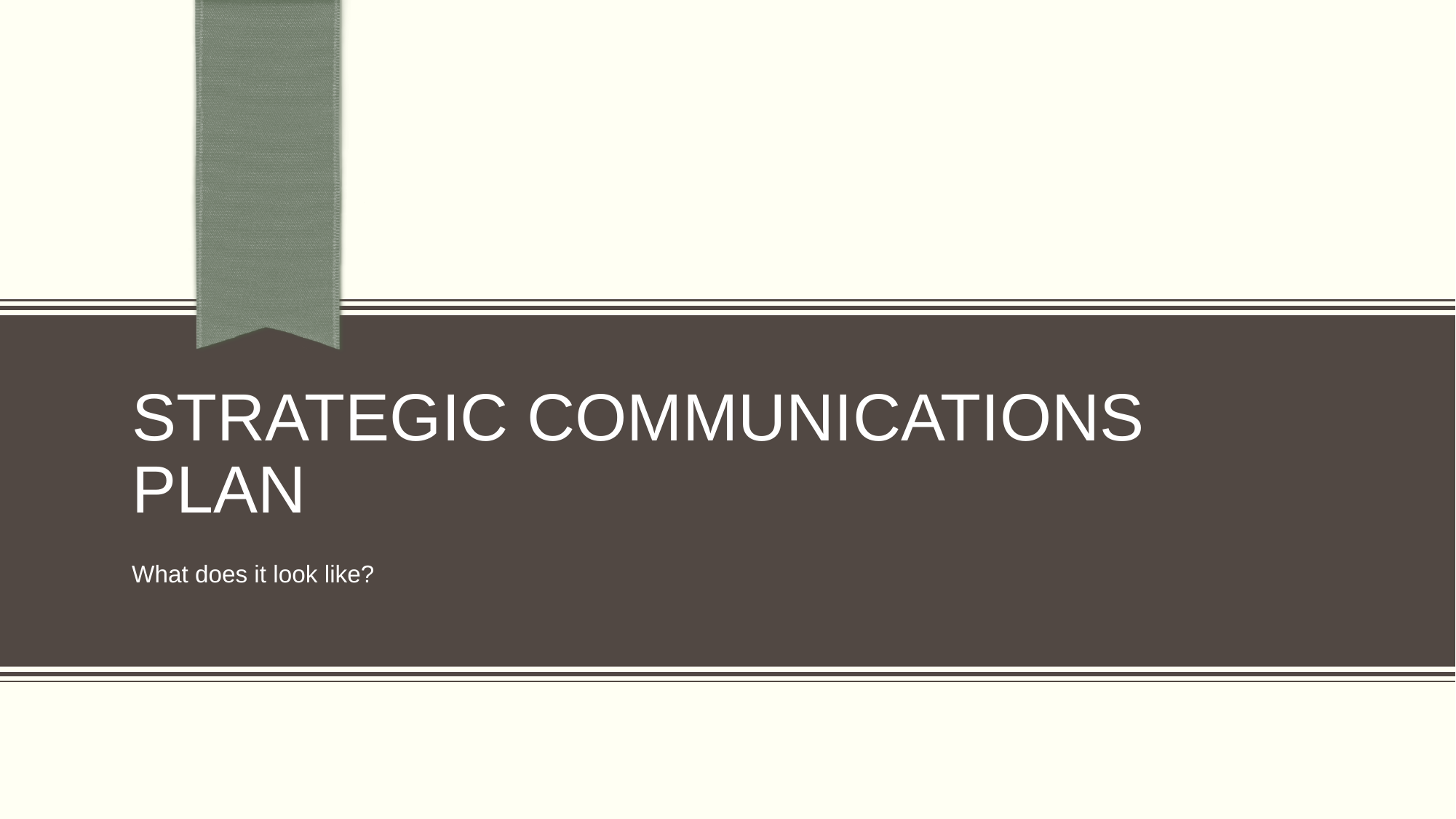

# Strategic communications plan
What does it look like?